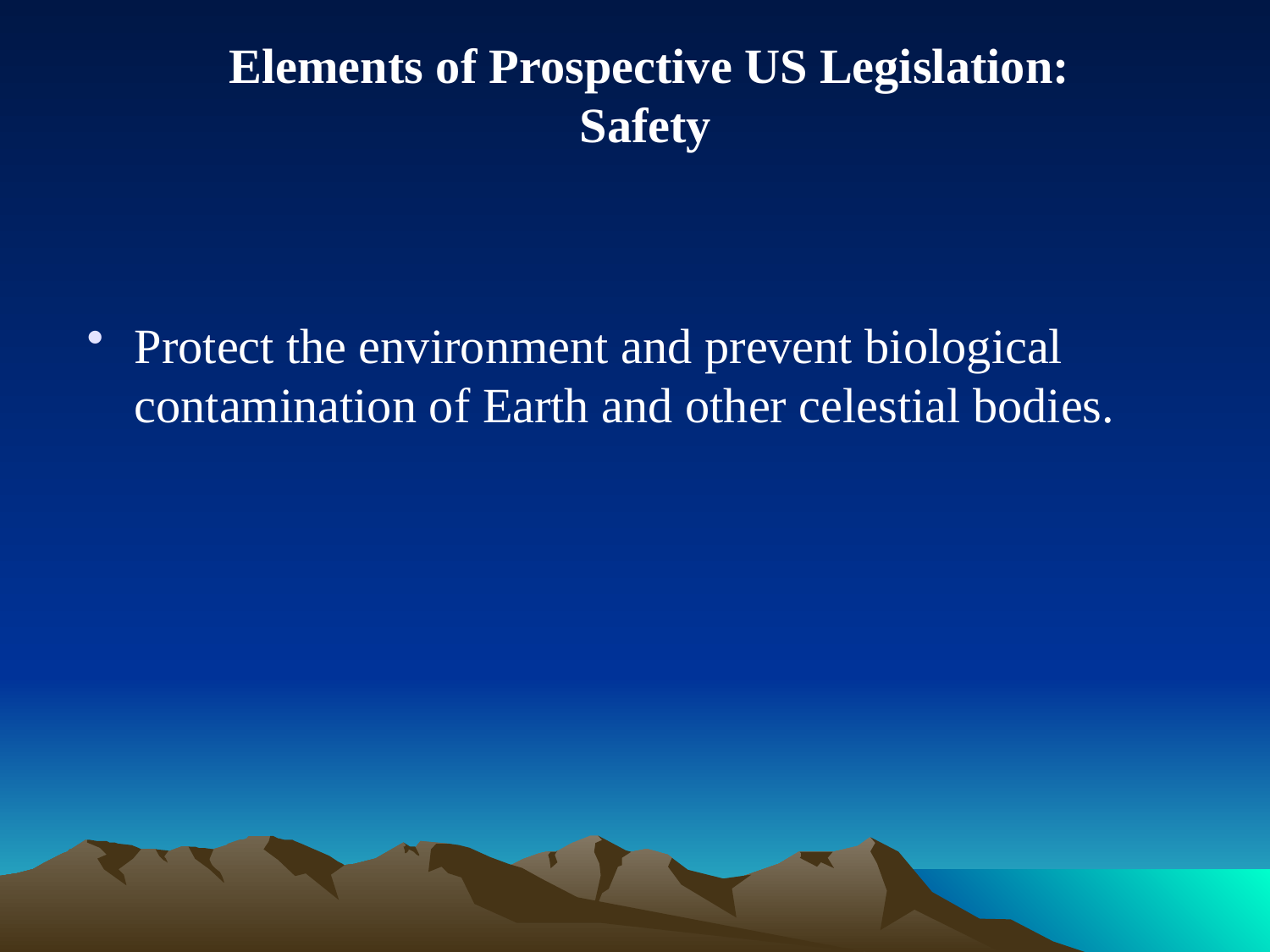

# Elements of Prospective US Legislation: Safety

Protect the environment and prevent biological contamination of Earth and other celestial bodies.